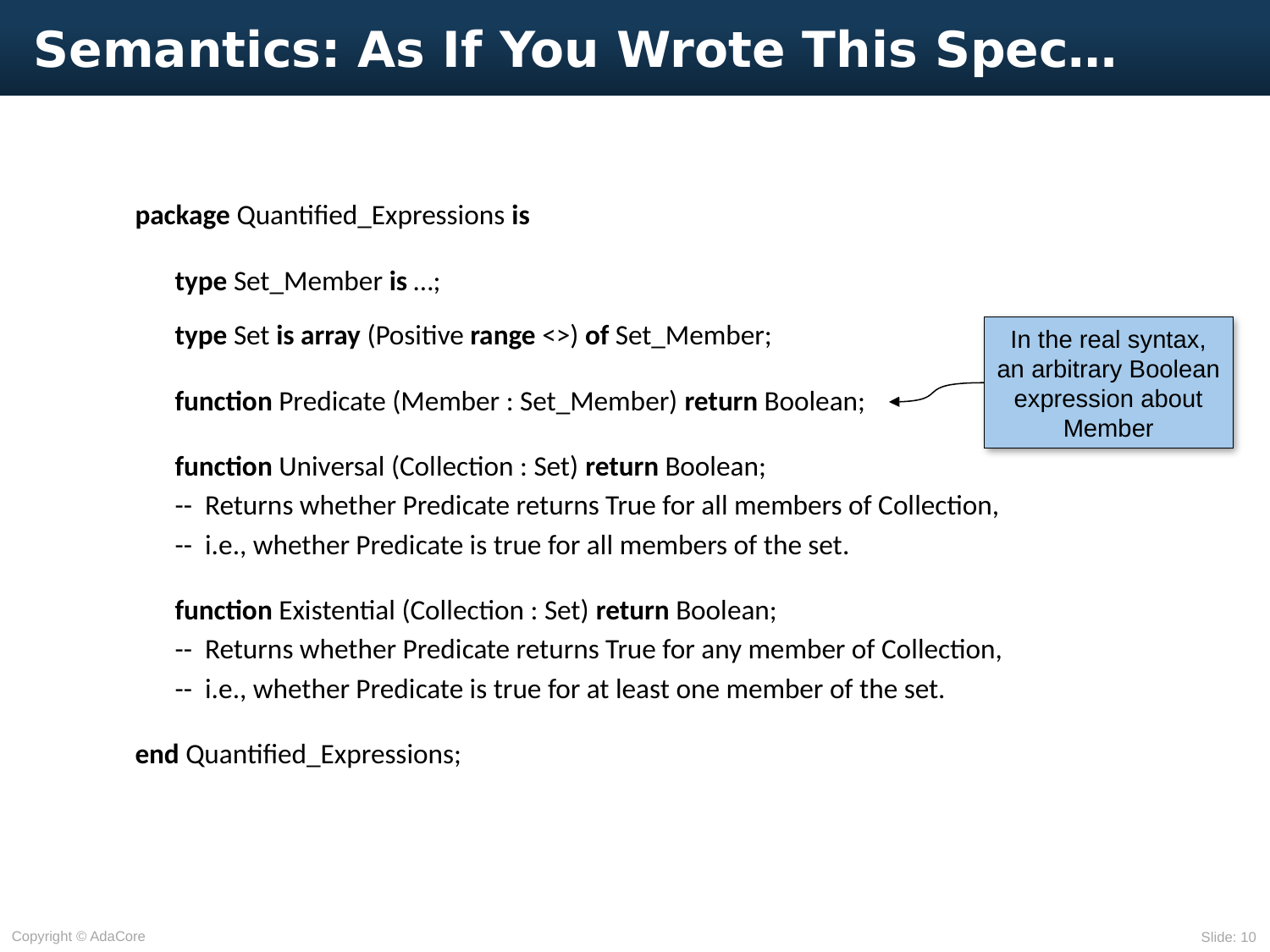

# Semantics: As If You Wrote This Spec…
package Quantified_Expressions is
	type Set_Member is …;
	type Set is array (Positive range <>) of Set_Member;
	function Predicate (Member : Set_Member) return Boolean;
	function Universal (Collection : Set) return Boolean;
	--  Returns whether Predicate returns True for all members of Collection,
	--  i.e., whether Predicate is true for all members of the set.
	function Existential (Collection : Set) return Boolean;
	--  Returns whether Predicate returns True for any member of Collection,
	--  i.e., whether Predicate is true for at least one member of the set.
end Quantified_Expressions;
In the real syntax, an arbitrary Boolean expression about Member